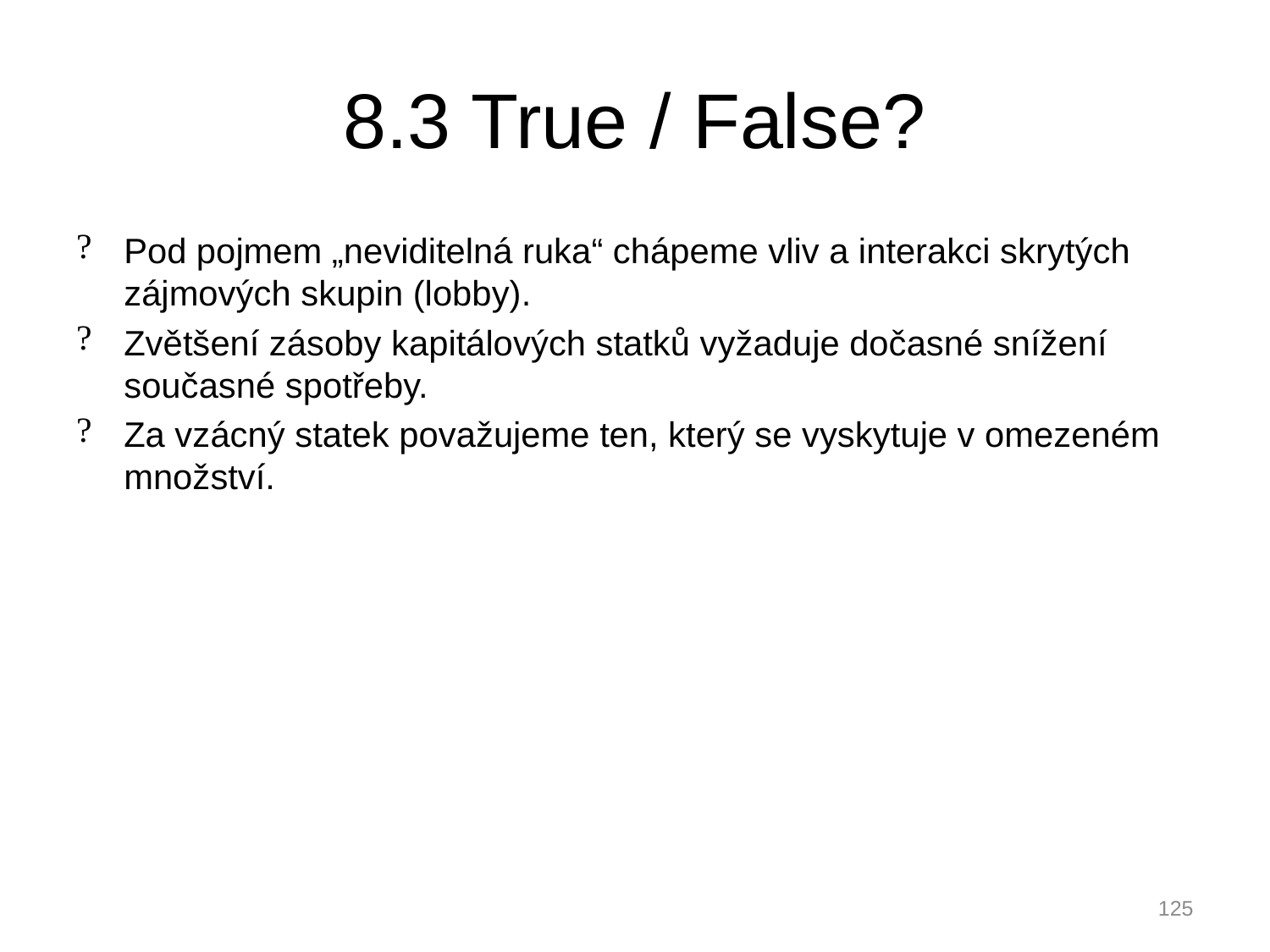

# 8.3 True / False?
Pod pojmem „neviditelná ruka“ chápeme vliv a interakci skrytých zájmových skupin (lobby).
Zvětšení zásoby kapitálových statků vyžaduje dočasné snížení současné spotřeby.
Za vzácný statek považujeme ten, který se vyskytuje v omezeném množství.
125